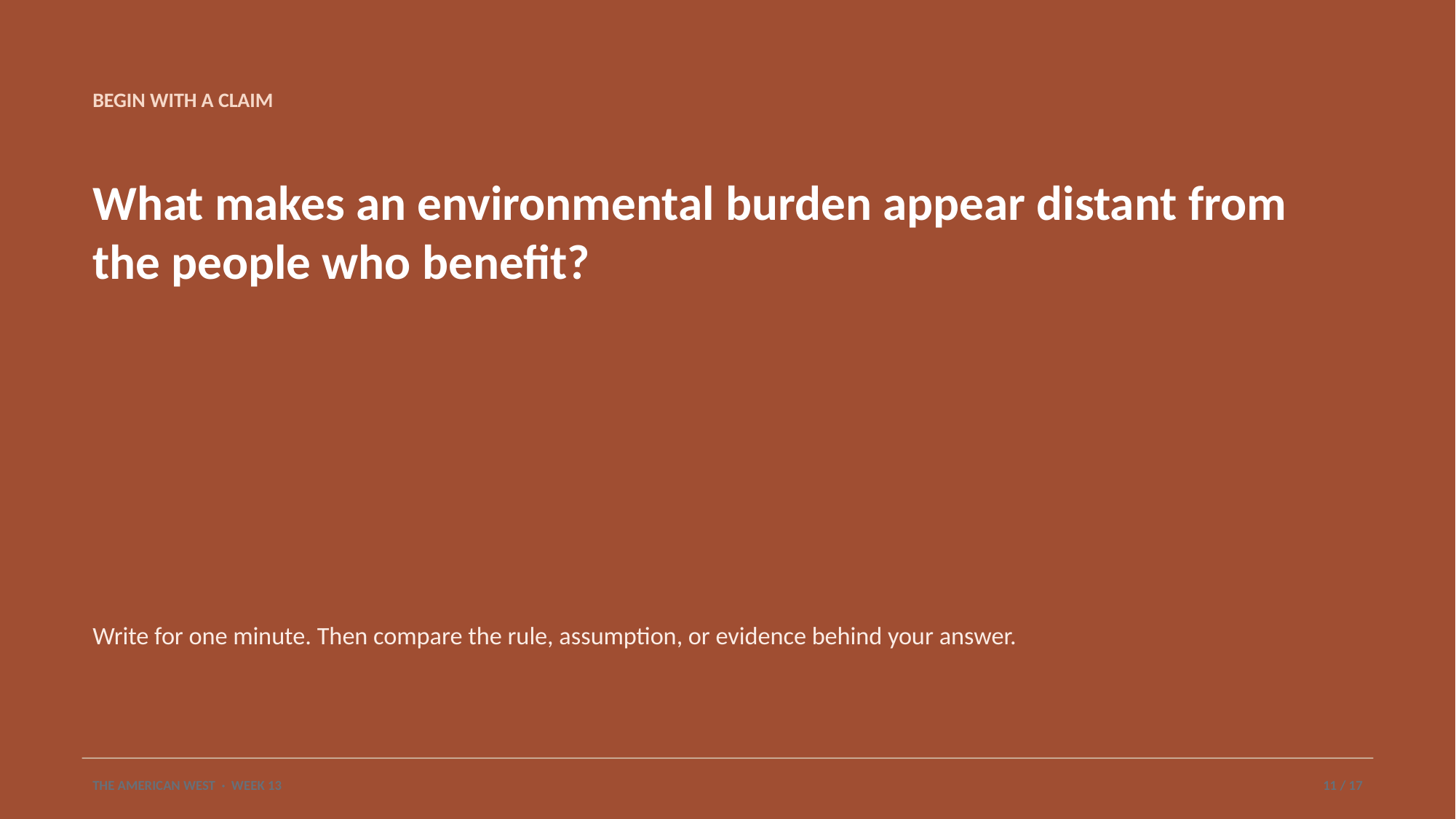

BEGIN WITH A CLAIM
What makes an environmental burden appear distant from the people who benefit?
Write for one minute. Then compare the rule, assumption, or evidence behind your answer.

THE AMERICAN WEST  ·  WEEK 13
11 / 17